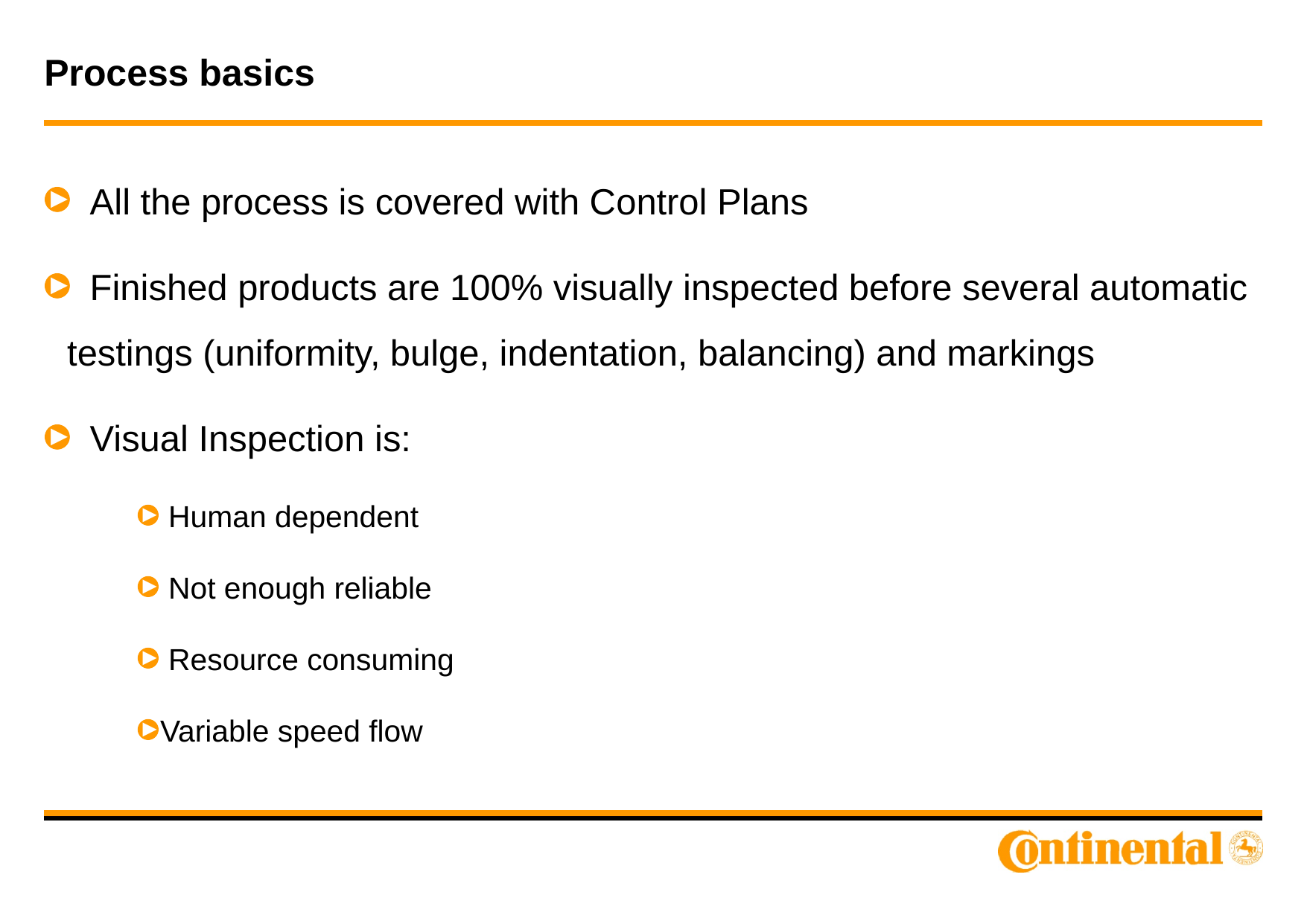

# Process basics
  All the process is covered with Control Plans
  Finished products are 100% visually inspected before several automatic testings (uniformity, bulge, indentation, balancing) and markings
  Visual Inspection is:
 Human dependent
 Not enough reliable
 Resource consuming
Variable speed flow